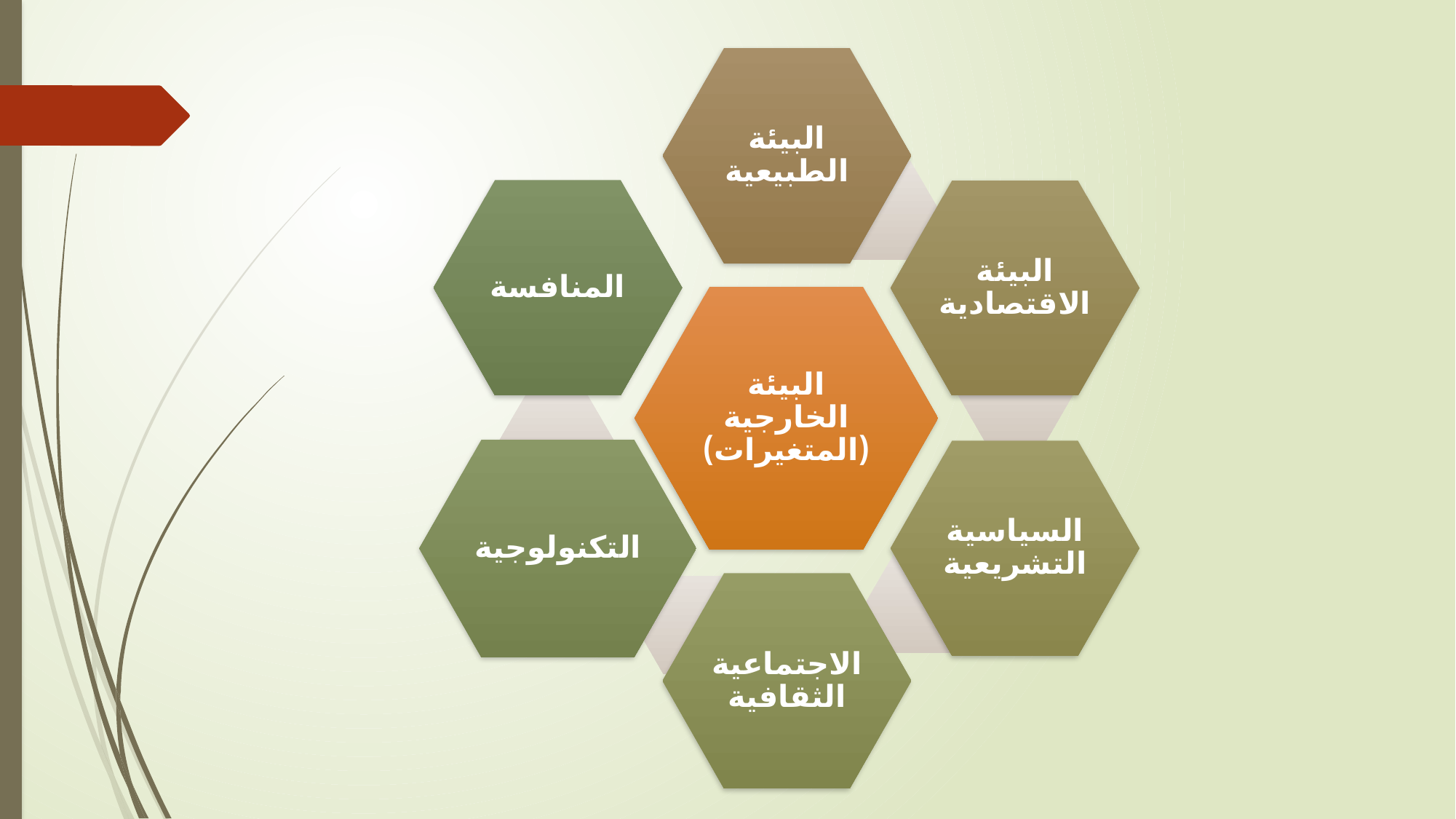

البيئة الخارجية (المتغيرات)
البيئة الطبيعية
البيئة الاقتصادية
السياسية التشريعية
الاجتماعية الثقافية
التكنولوجية
المنافسة
#